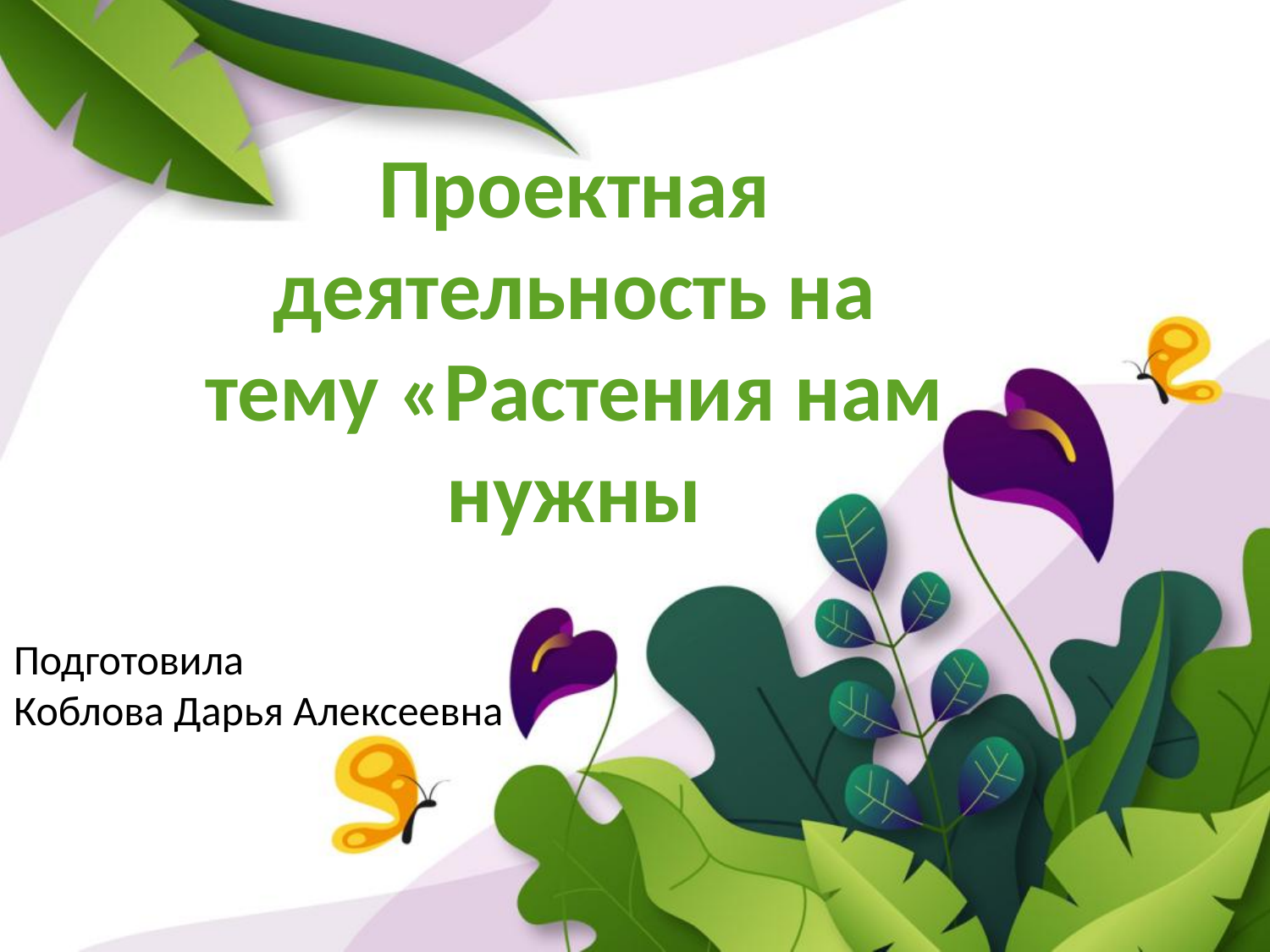

# Проектная деятельность на тему «Растения нам нужны
Подготовила
Коблова Дарья Алексеевна